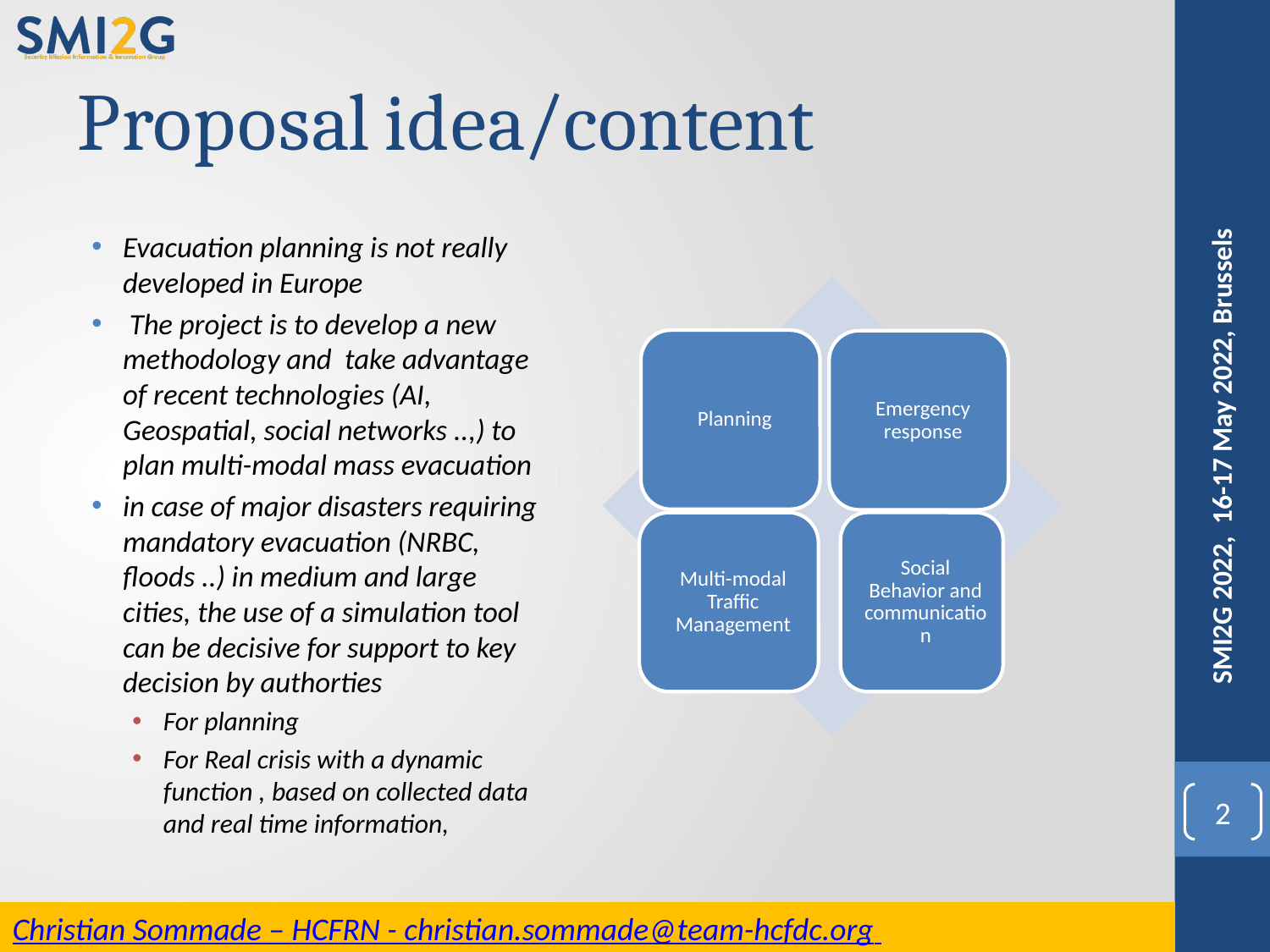

# Proposal idea/content
Evacuation planning is not really developed in Europe
 The project is to develop a new methodology and  take advantage of recent technologies (AI, Geospatial, social networks ..,) to plan multi-modal mass evacuation
in case of major disasters requiring mandatory evacuation (NRBC, floods ..) in medium and large cities, the use of a simulation tool can be decisive for support to key decision by authorties
For planning
For Real crisis with a dynamic function , based on collected data and real time information,
Planning
Emergency response
Multi-modal Traffic Management
Social Behavior and communication
SMI2G 2022,  16-17 May 2022, Brussels
2
Christian Sommade – HCFRN - christian.sommade@team-hcfdc.org